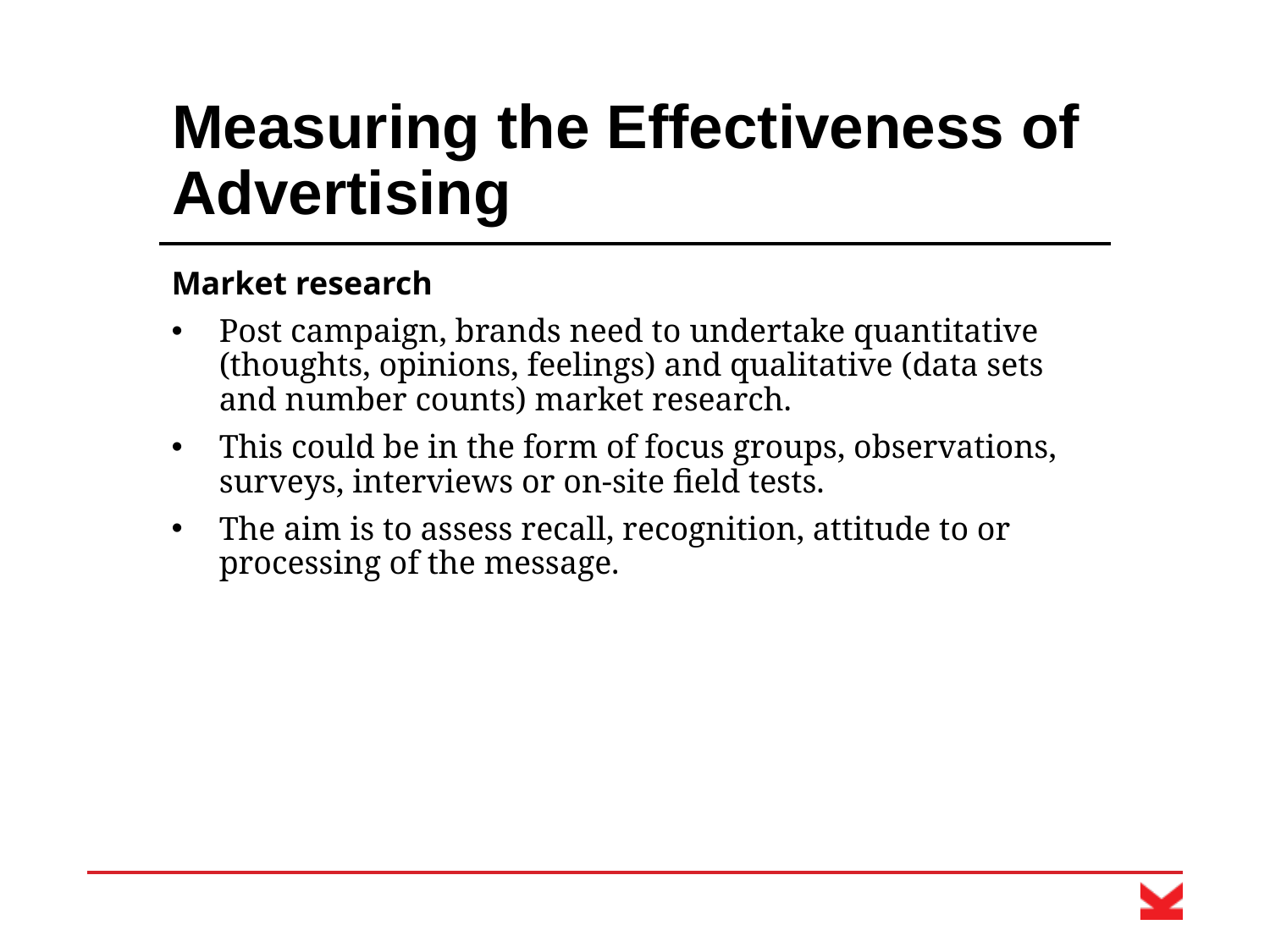

# Measuring the Effectiveness of Advertising
Market research
Post campaign, brands need to undertake quantitative (thoughts, opinions, feelings) and qualitative (data sets and number counts) market research.
This could be in the form of focus groups, observations, surveys, interviews or on-site field tests.
The aim is to assess recall, recognition, attitude to or processing of the message.